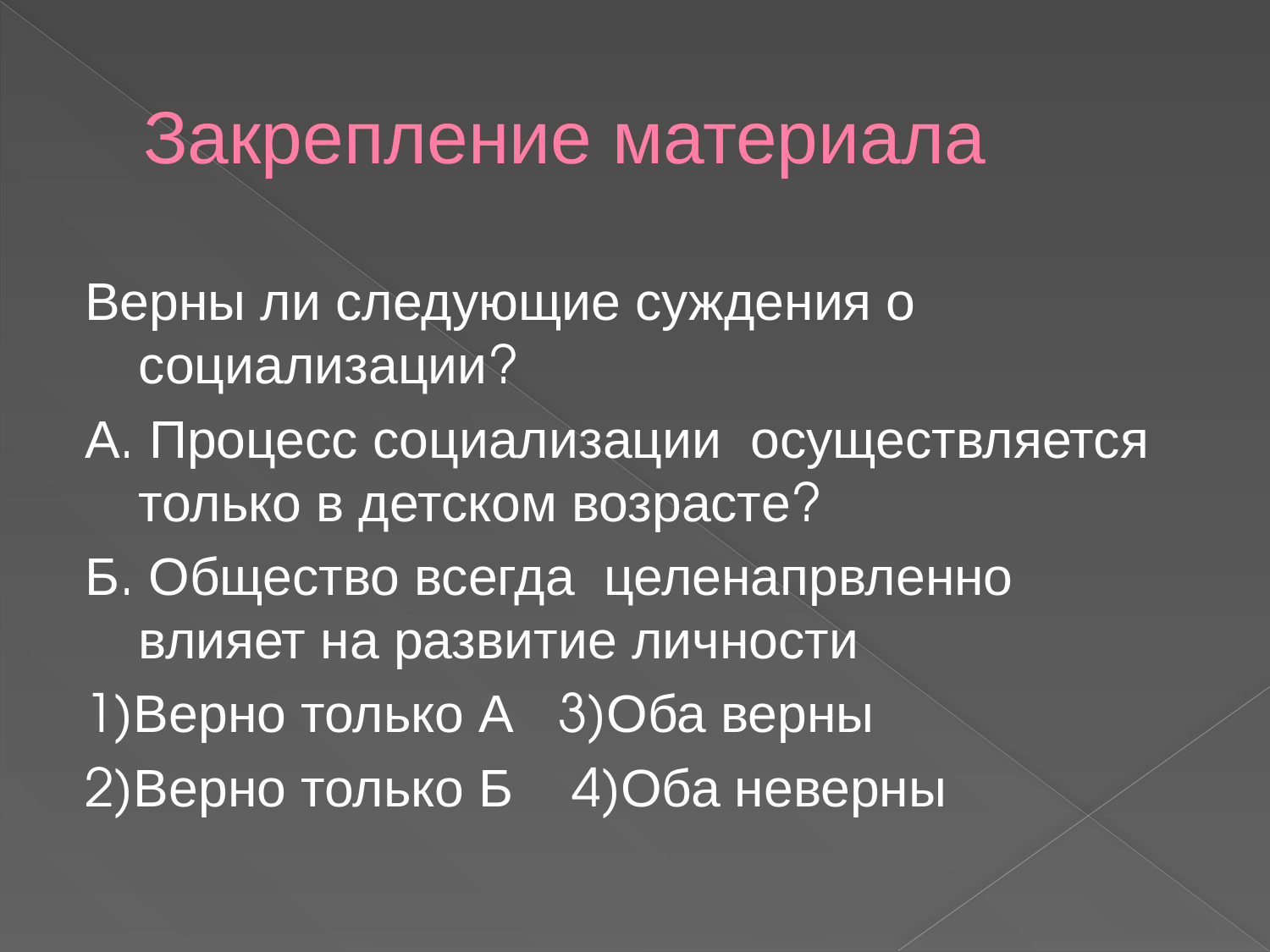

# Закрепление материала
Верны ли следующие суждения о социализации?
А. Процесс социализации  осуществляется только в детском возрасте?
Б. Общество всегда  целенапрвленно влияет на развитие личности
1)Верно только А   3)Оба верны
2)Верно только Б    4)Оба неверны